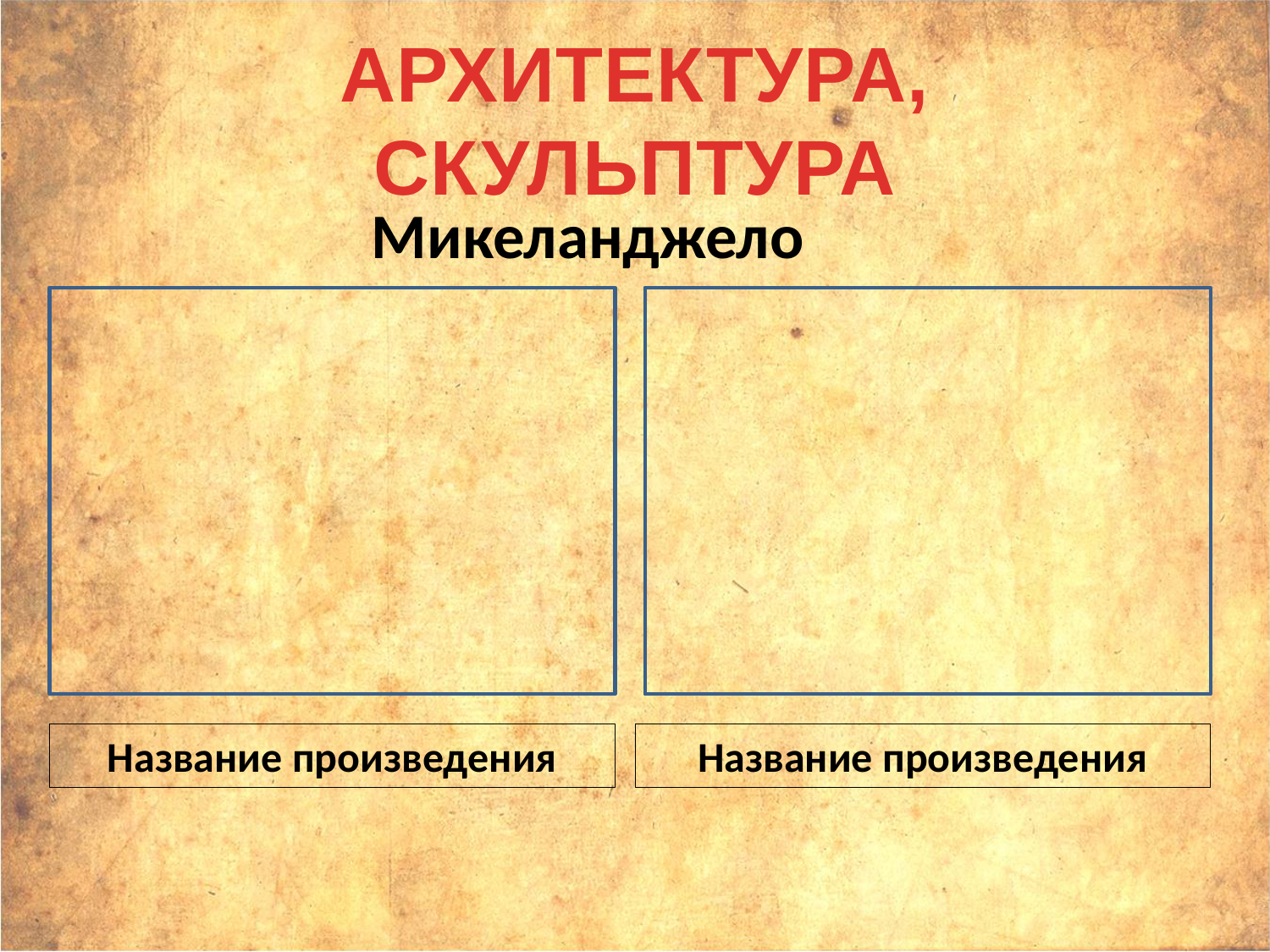

# АРХИТЕКТУРА, СКУЛЬПТУРА
Микеланджело

Название произведения
Название произведения